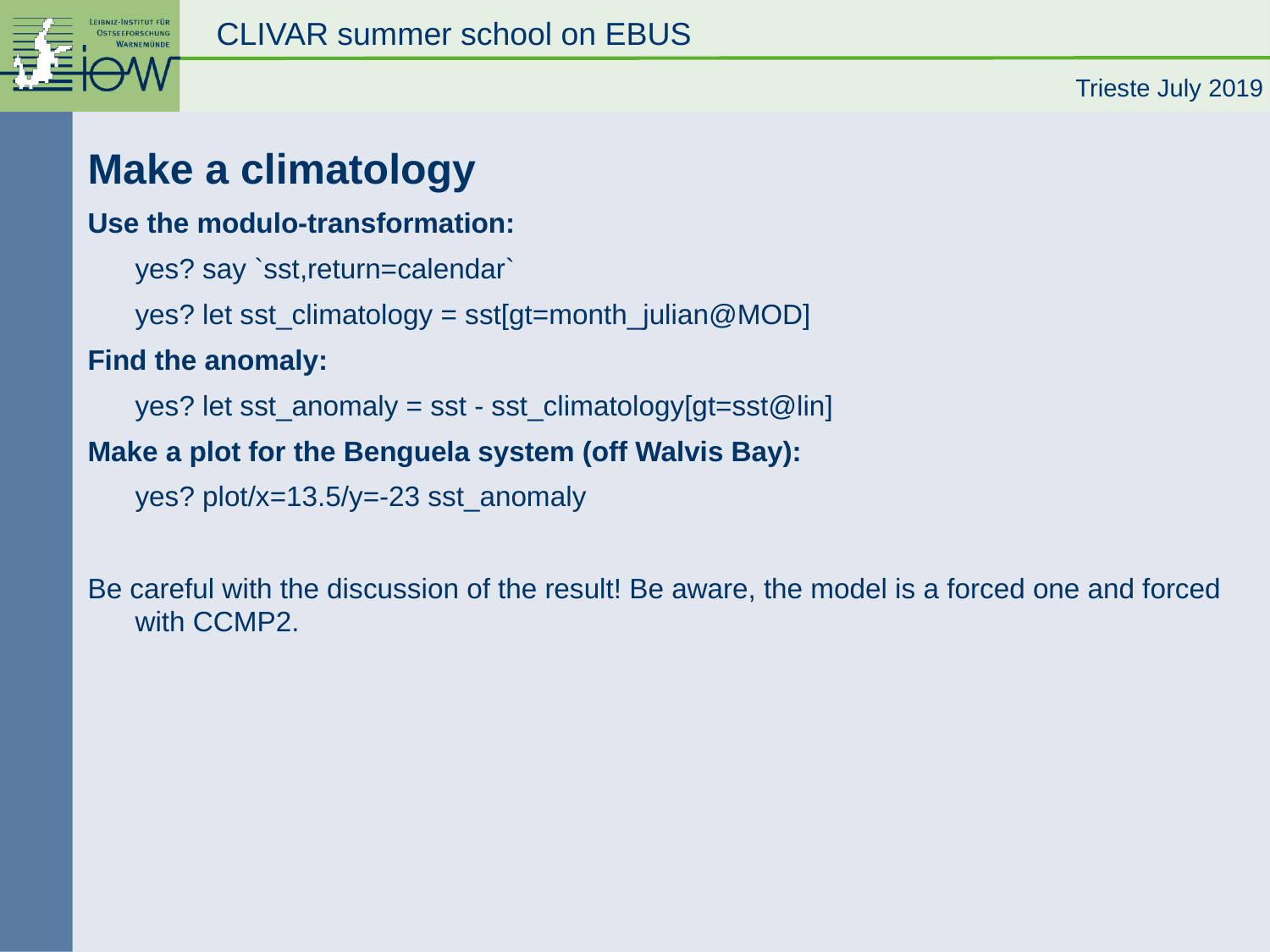

Make a climatology
Use the modulo-transformation:
	yes? say `sst,return=calendar`
	yes? let sst_climatology = sst[gt=month_julian@MOD]
Find the anomaly:
	yes? let sst_anomaly = sst - sst_climatology[gt=sst@lin]
Make a plot for the Benguela system (off Walvis Bay):
	yes? plot/x=13.5/y=-23 sst_anomaly

Be careful with the discussion of the result! Be aware, the model is a forced one and forced with CCMP2.